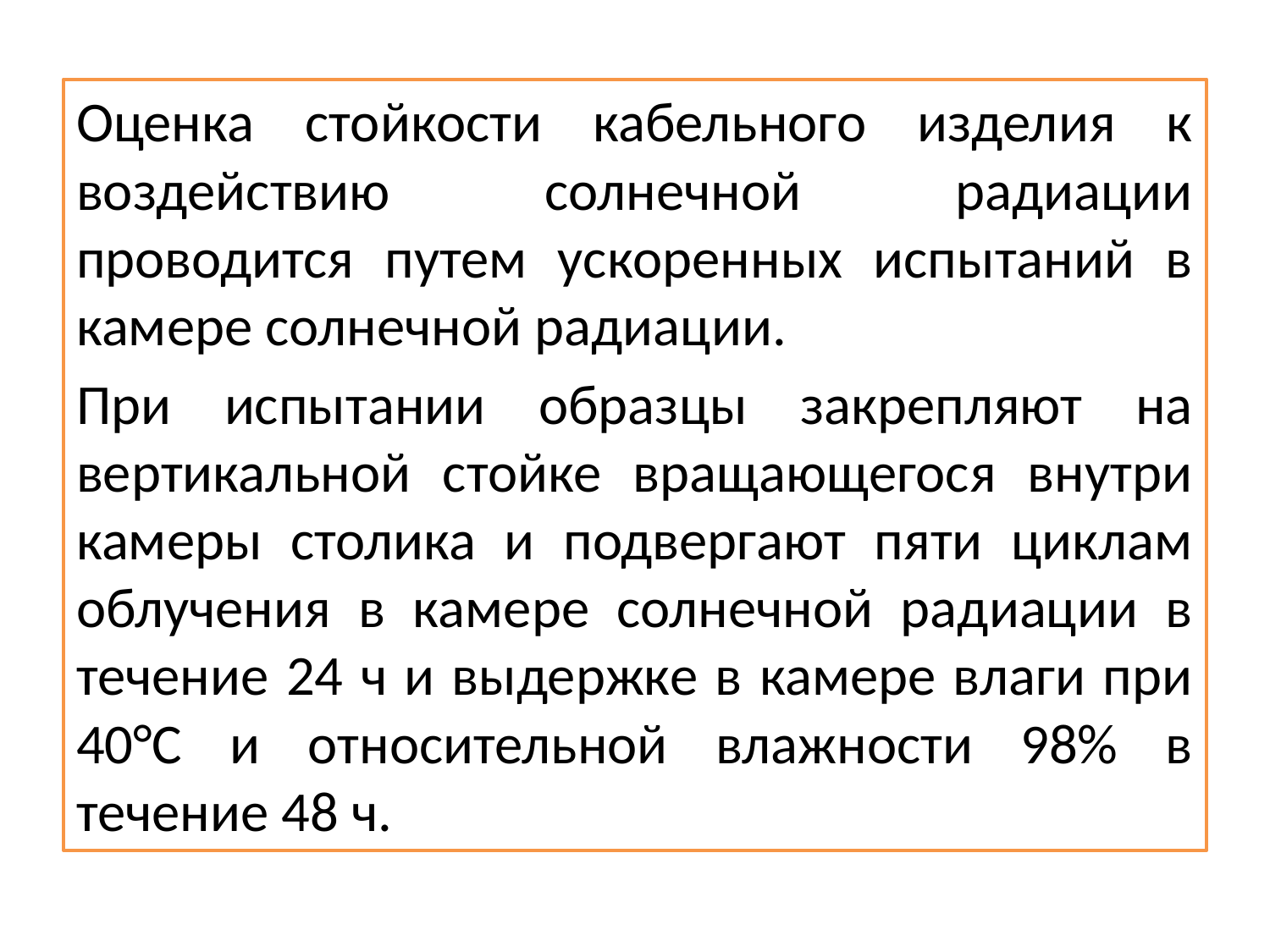

#
Оценка стойкости кабельного изделия к воздействию солнечной радиации проводится путем ускоренных испытаний в камере солнечной радиации.
При испытании образцы закрепляют на вертикальной стойке вращающегося внутри камеры столика и подвергают пяти циклам облучения в камере солнечной радиации в течение 24 ч и выдержке в камере влаги при 40°С и относительной влажности 98% в течение 48 ч.